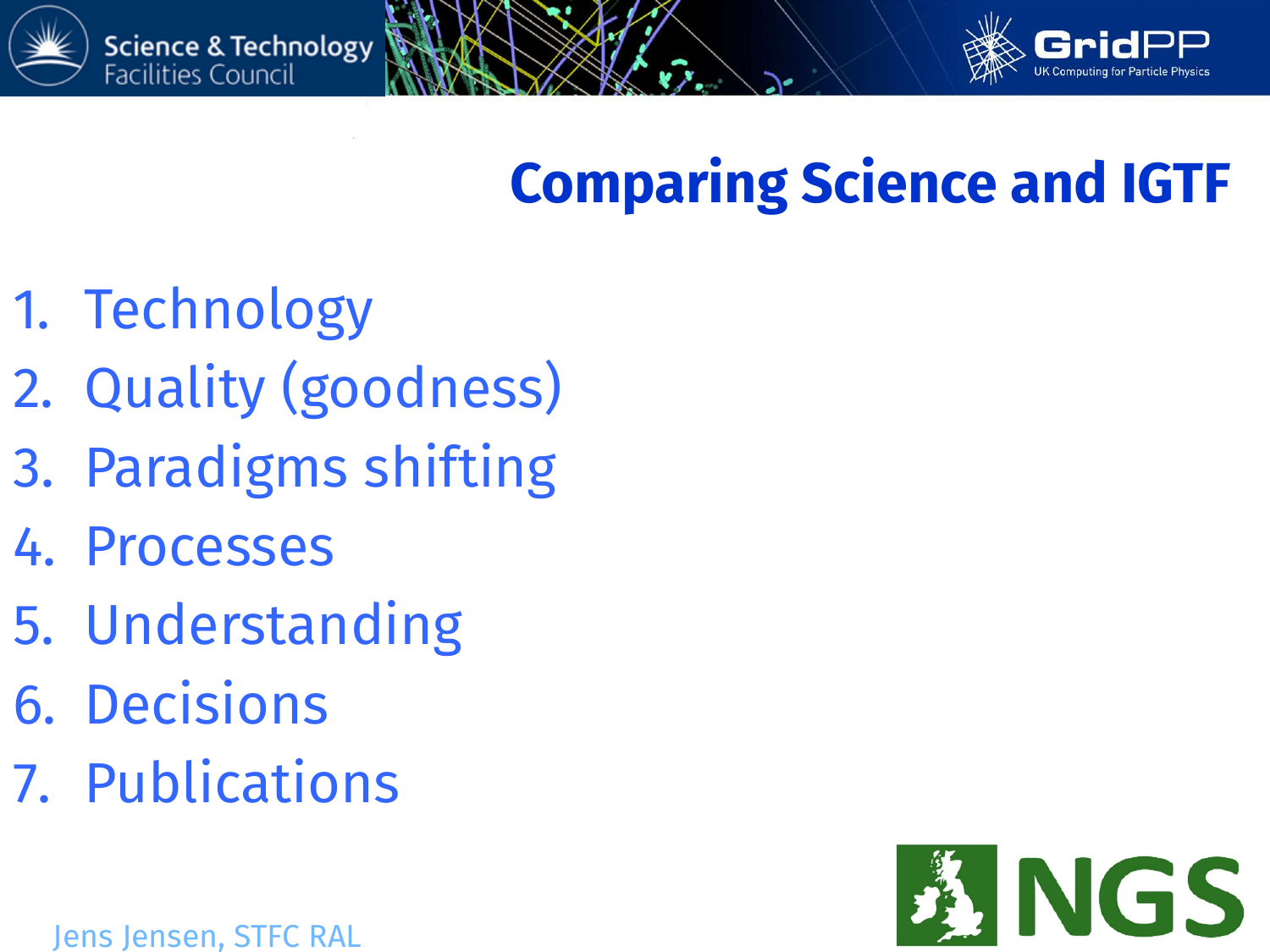

# Comparing Science and IGTF
Technology
Quality (goodness)
Paradigms shifting
Processes
Understanding
Decisions
Publications